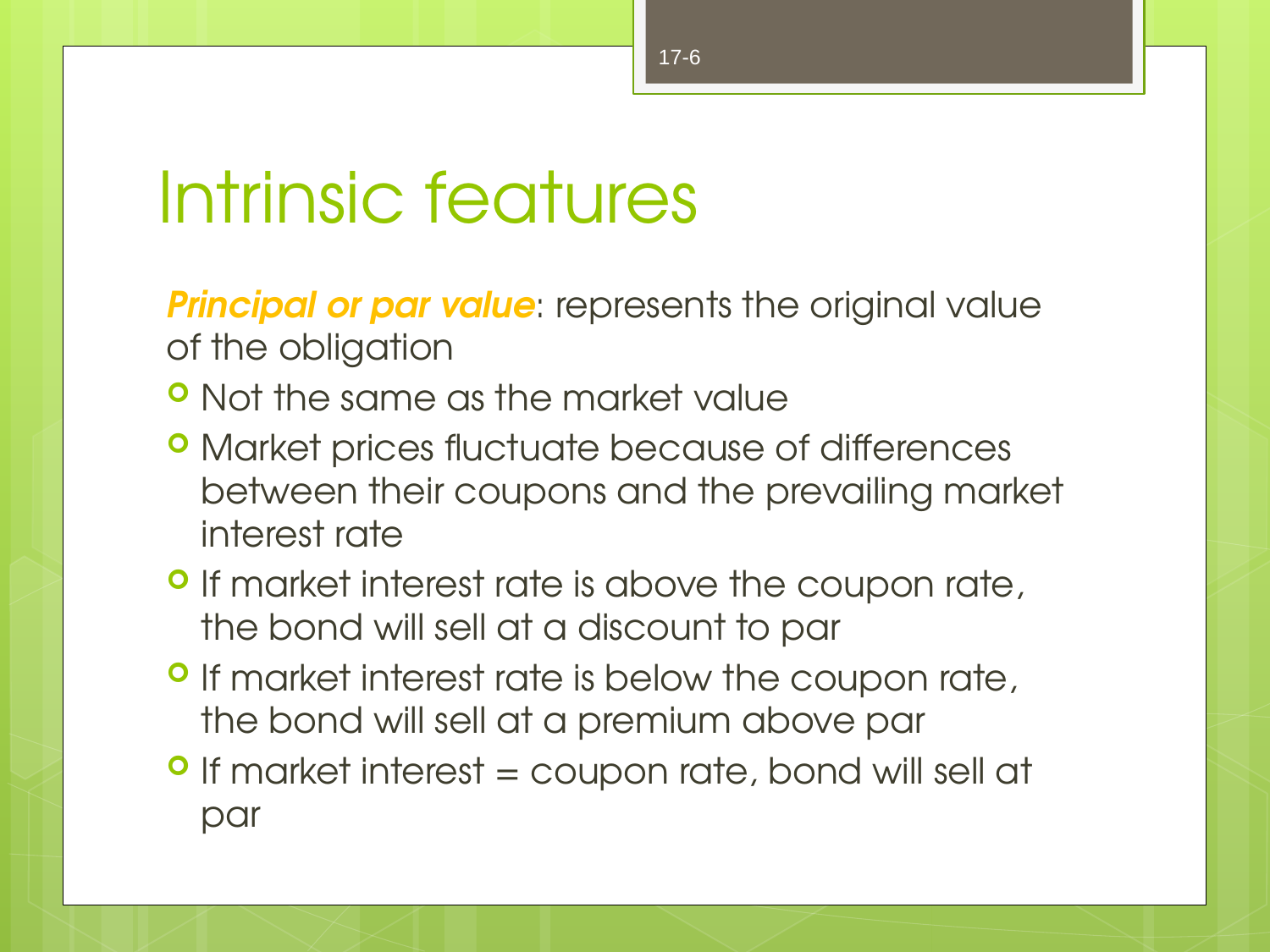

17-6
# Intrinsic features
Principal or par value: represents the original value of the obligation
Not the same as the market value
Market prices fluctuate because of differences between their coupons and the prevailing market interest rate
If market interest rate is above the coupon rate, the bond will sell at a discount to par
If market interest rate is below the coupon rate, the bond will sell at a premium above par
If market interest = coupon rate, bond will sell at par